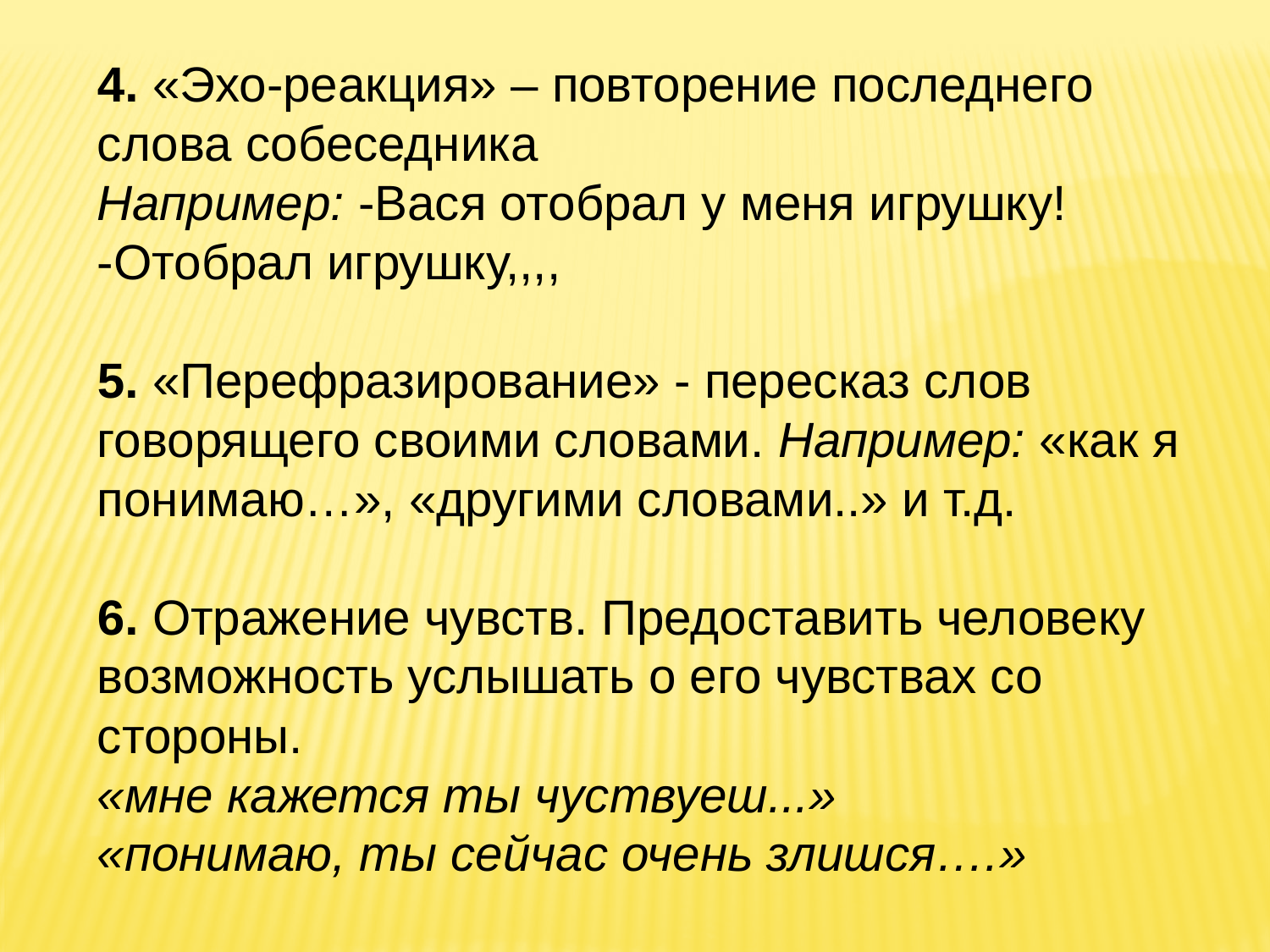

4. «Эхо-реакция» – повторение последнего слова собеседника
Например: -Вася отобрал у меня игрушку!
-Отобрал игрушку,,,,

5. «Перефразирование» - пересказ слов говорящего своими словами. Например: «как я понимаю…», «другими словами..» и т.д.

6. Отражение чувств. Предоставить человеку возможность услышать о его чувствах со стороны.
«мне кажется ты чуствуеш...»
«понимаю, ты сейчас очень злишся….»